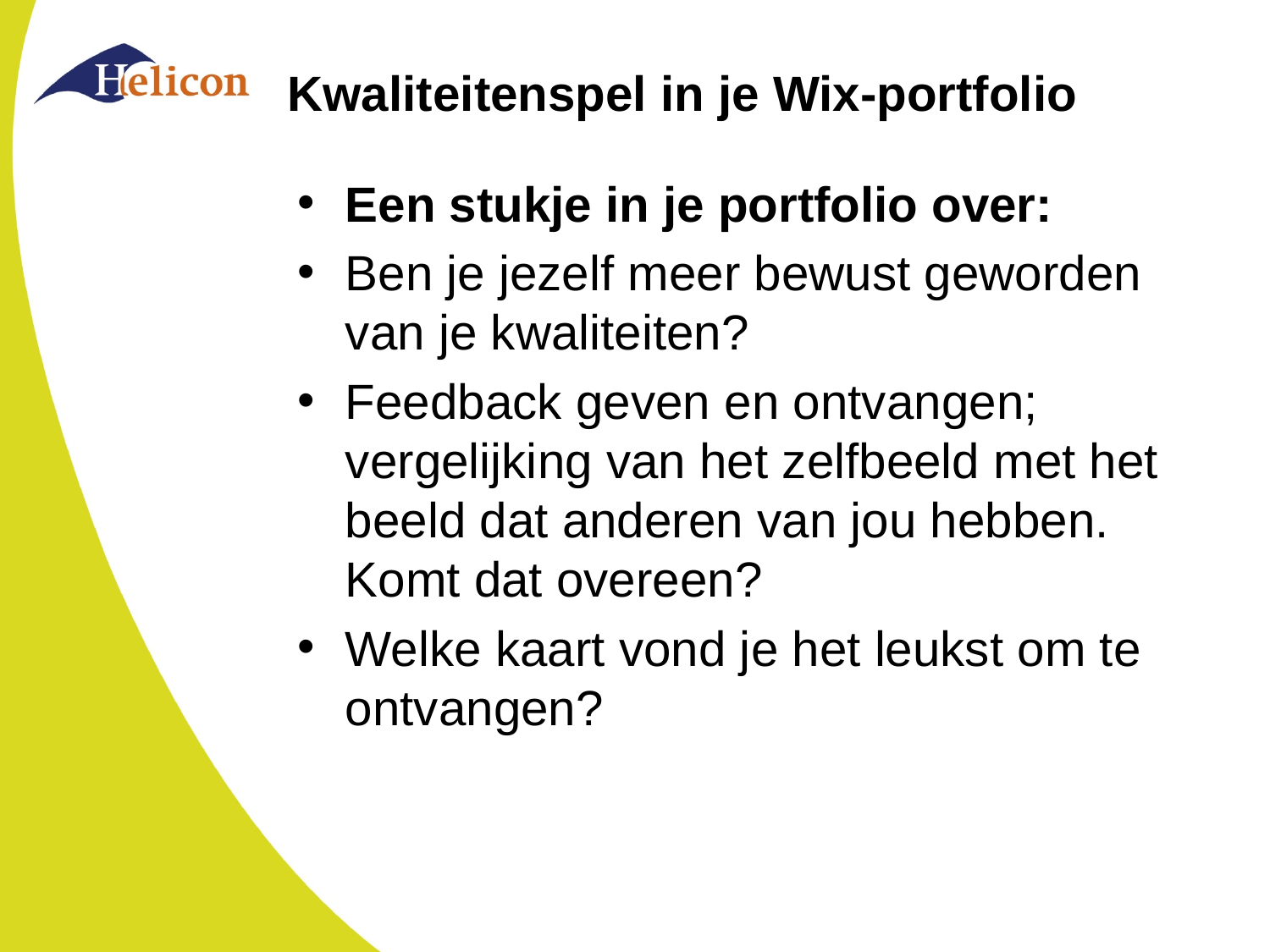

# Kwaliteitenspel in je Wix-portfolio
Een stukje in je portfolio over:
Ben je jezelf meer bewust geworden van je kwaliteiten?
Feedback geven en ontvangen; vergelijking van het zelfbeeld met het beeld dat anderen van jou hebben. Komt dat overeen?
Welke kaart vond je het leukst om te ontvangen?